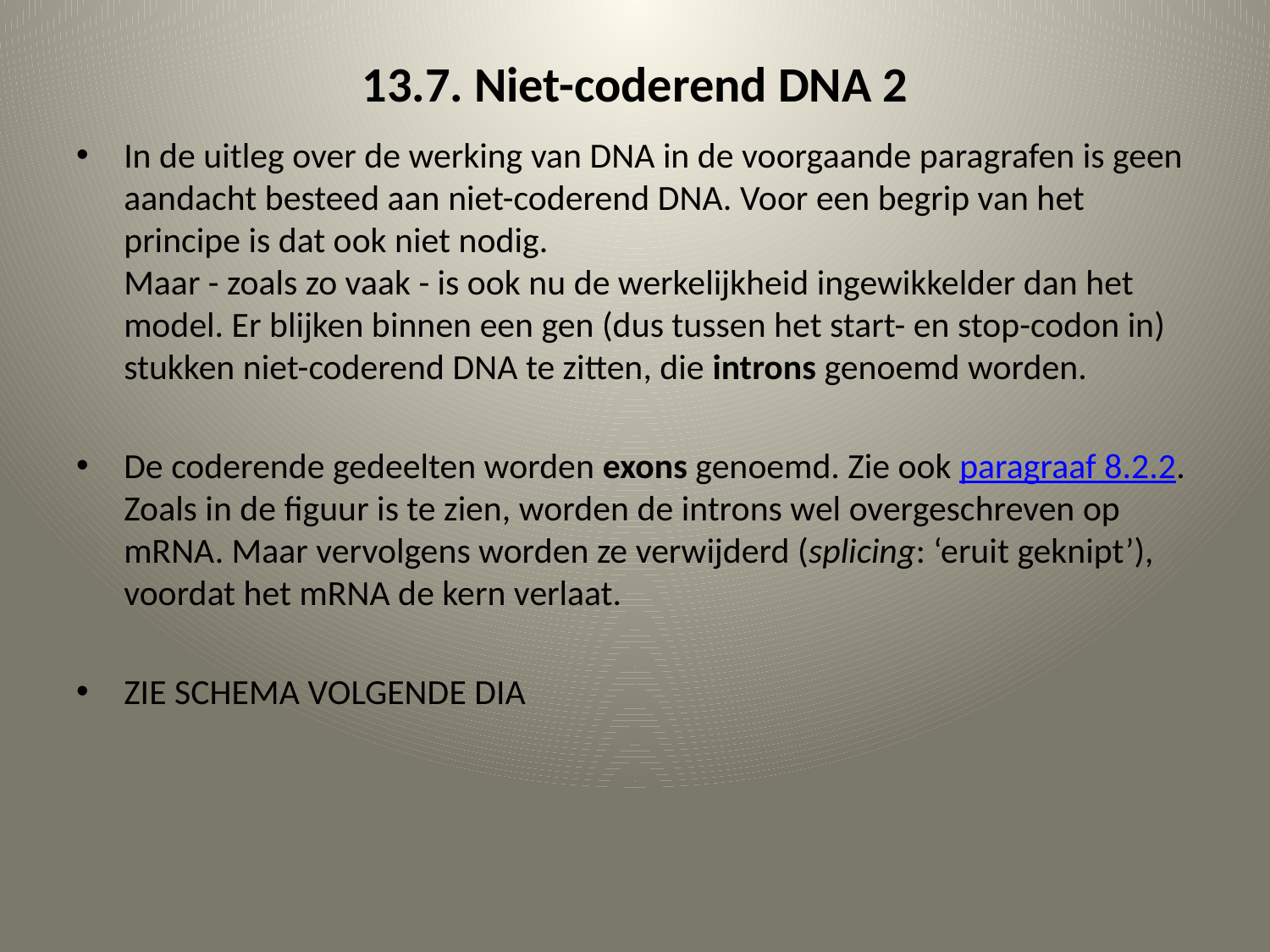

# 13.7. Niet-coderend DNA 2
In de uitleg over de werking van DNA in de voorgaande paragrafen is geen aandacht besteed aan niet-coderend DNA. Voor een begrip van het principe is dat ook niet nodig.
Maar - zoals zo vaak - is ook nu de werkelijkheid ingewikkelder dan het model. Er blijken binnen een gen (dus tussen het start- en stop-codon in) stukken niet-coderend DNA te zitten, die introns genoemd worden.

De coderende gedeelten worden exons genoemd. Zie ook paragraaf 8.2.2.
Zoals in de figuur is te zien, worden de introns wel overgeschreven op mRNA. Maar vervolgens worden ze verwijderd (splicing: ‘eruit geknipt’), voordat het mRNA de kern verlaat.

ZIE SCHEMA VOLGENDE DIA